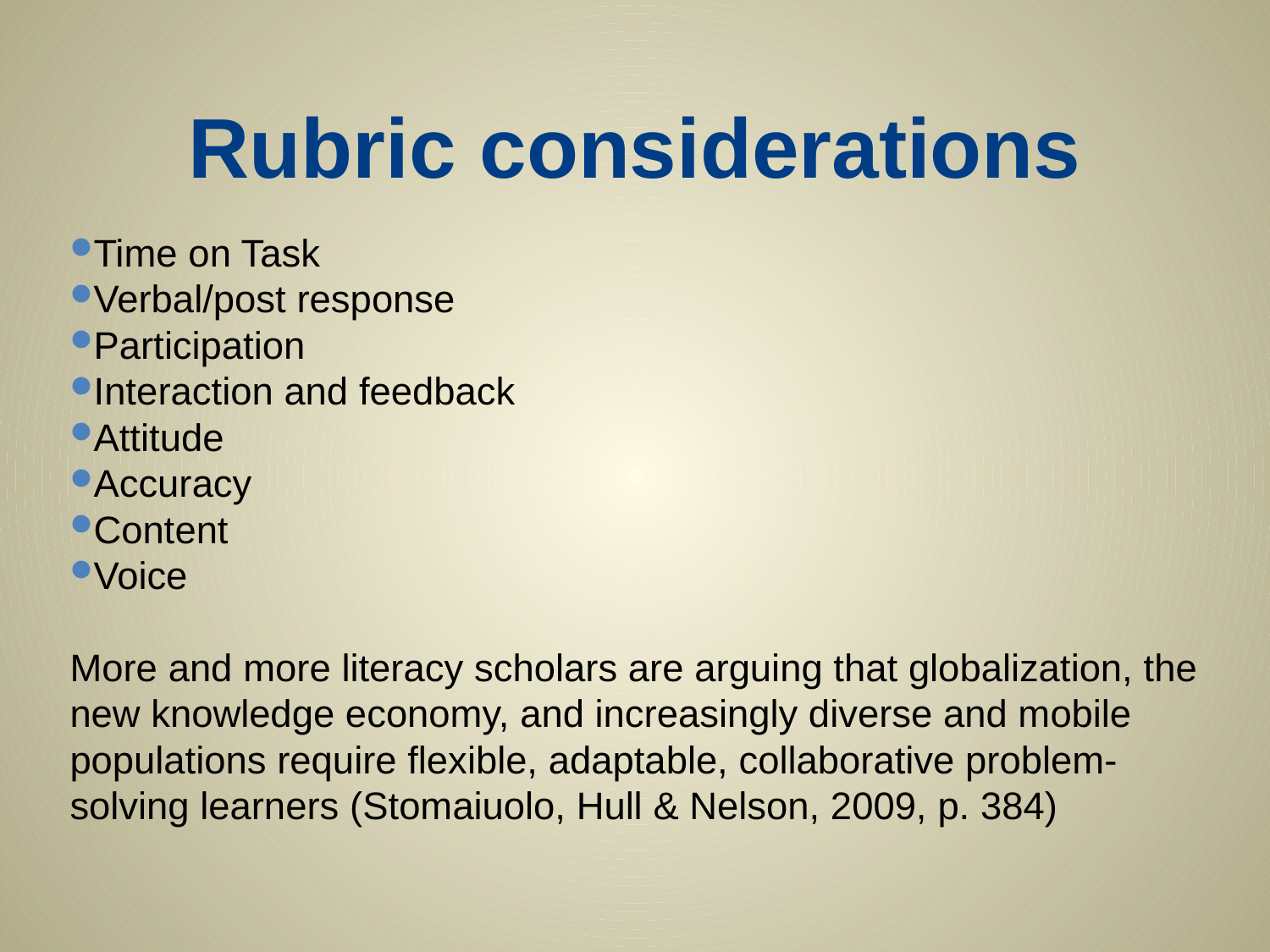

# Rubric considerations
Time on Task
Verbal/post response
Participation
Interaction and feedback
Attitude
Accuracy
Content
Voice

More and more literacy scholars are arguing that globalization, the new knowledge economy, and increasingly diverse and mobile populations require flexible, adaptable, collaborative problem-solving learners (Stomaiuolo, Hull & Nelson, 2009, p. 384)